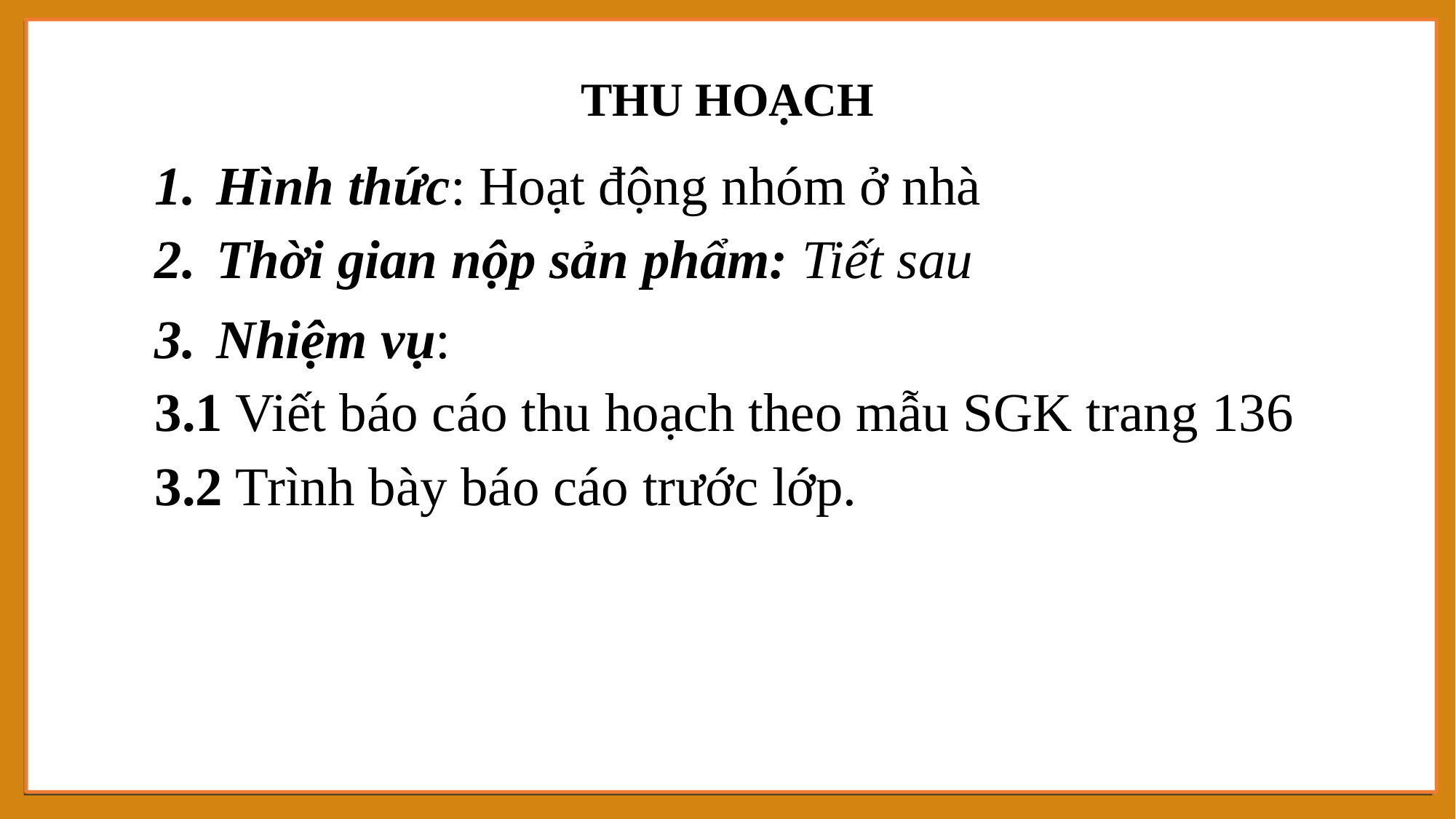

# THU HOẠCH
Hình thức: Hoạt động nhóm ở nhà
Thời gian nộp sản phẩm: Tiết sau
Nhiệm vụ:
3.1 Viết báo cáo thu hoạch theo mẫu SGK trang 136
3.2 Trình bày báo cáo trước lớp.